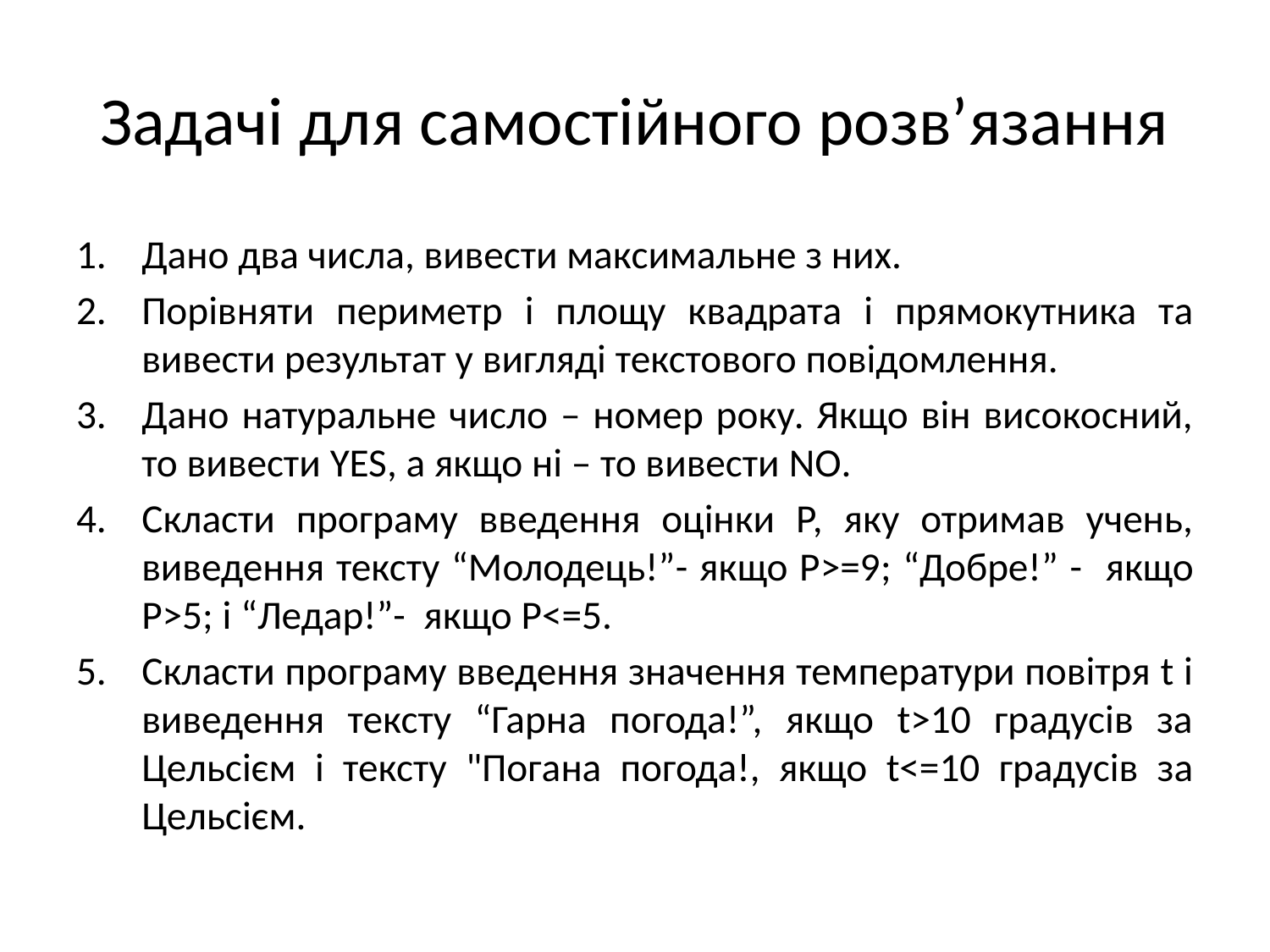

# Задачі для самостійного розв’язання
Дано два числа, вивести максимальне з них.
Порівняти периметр і площу квадрата і прямокутника та вивести результат у вигляді текстового повідомлення.
Дано натуральне число – номер року. Якщо він високосний, то вивести YES, а якщо ні – то вивести NO.
Скласти програму введення оцінки Р, яку отримав учень, виведення тексту “Молодець!”- якщо Р>=9; “Добре!” -  якщо P>5; і “Ледар!”-  якщо P<=5.
Скласти програму введення значення температури повітря t і виведення тексту “Гарна погода!”, якщо t>10 градусів за Цельсієм і тексту "Погана погода!, якщо t<=10 градусів за Цельсієм.